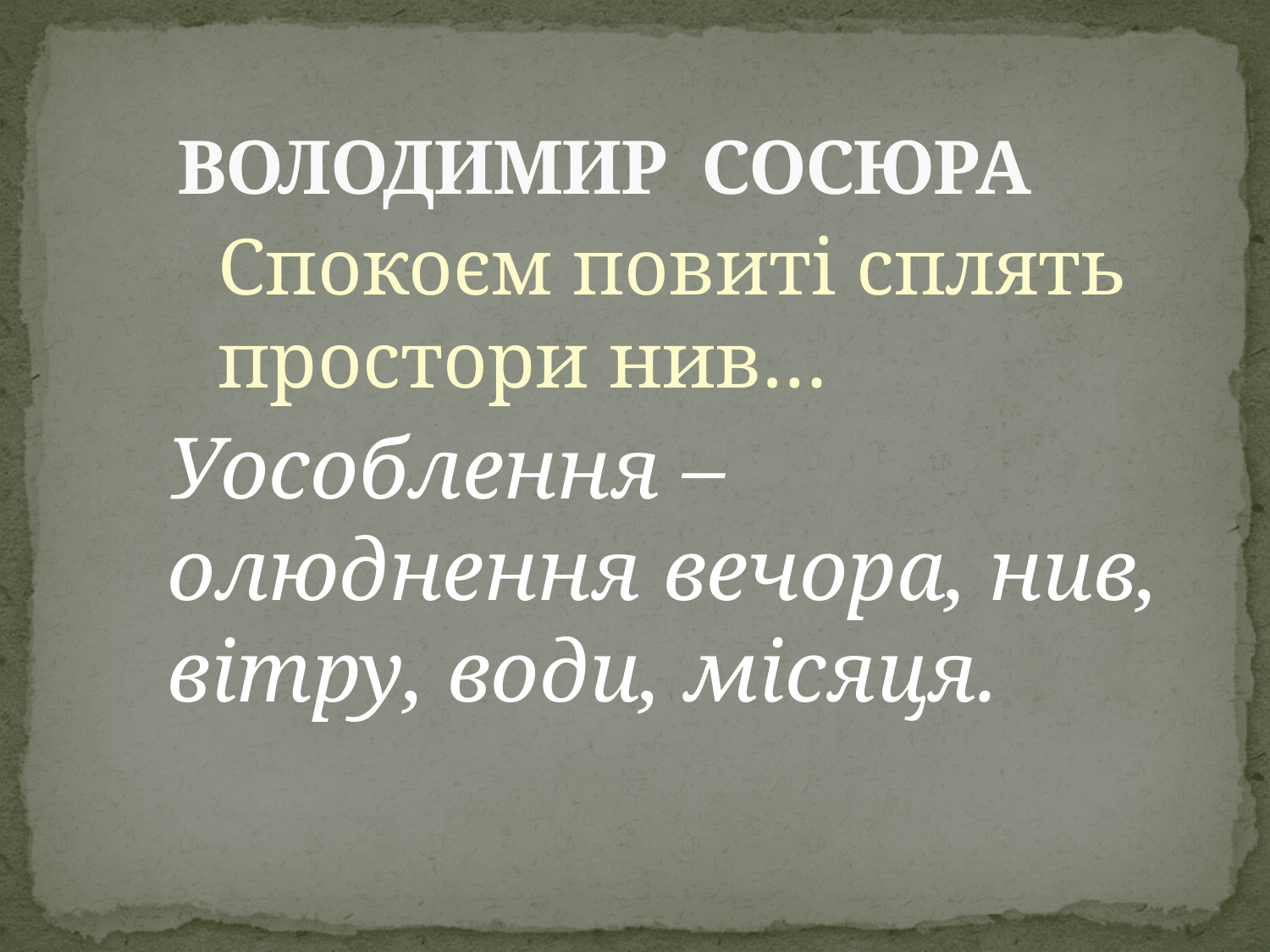

# ВОЛОДИМИР  СОСЮРА
Спокоєм повиті сплять простори нив…
Уособлення – олюднення вечора, нив, вітру, води, місяця.